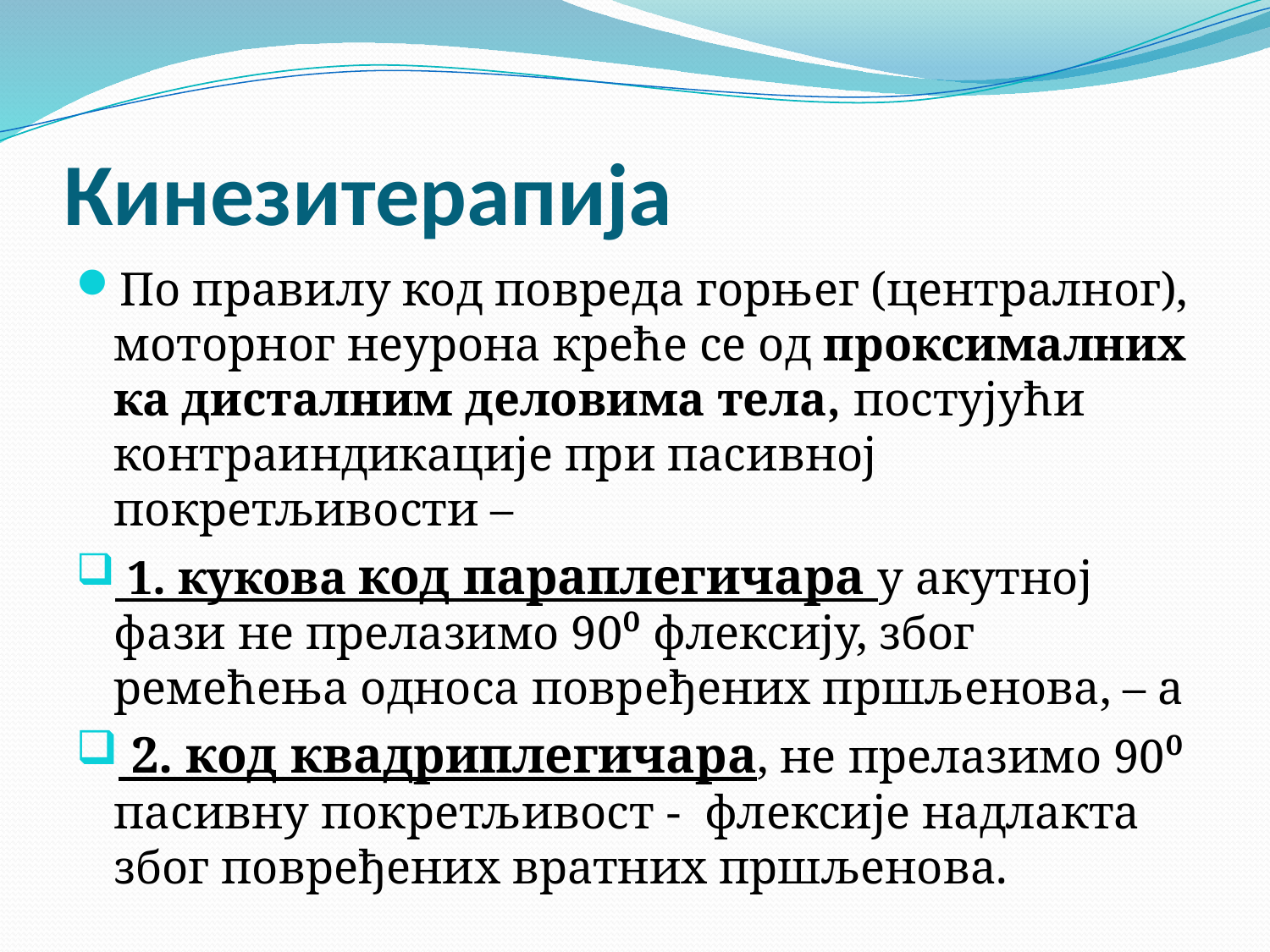

# Кинезитерапија
По правилу код повреда горњег (централног), моторног неурона креће се од проксималних ка дисталним деловима тела, постујући контраиндикације при пасивној покретљивости –
 1. кукова код параплегичара у акутној фази не прелазимо 90⁰ флексију, због ремећења односа повређених пршљенова, – а
 2. код квадриплегичара, не прелазимо 90⁰ пасивну покретљивост -  флексије надлакта због повређених вратних пршљенова.